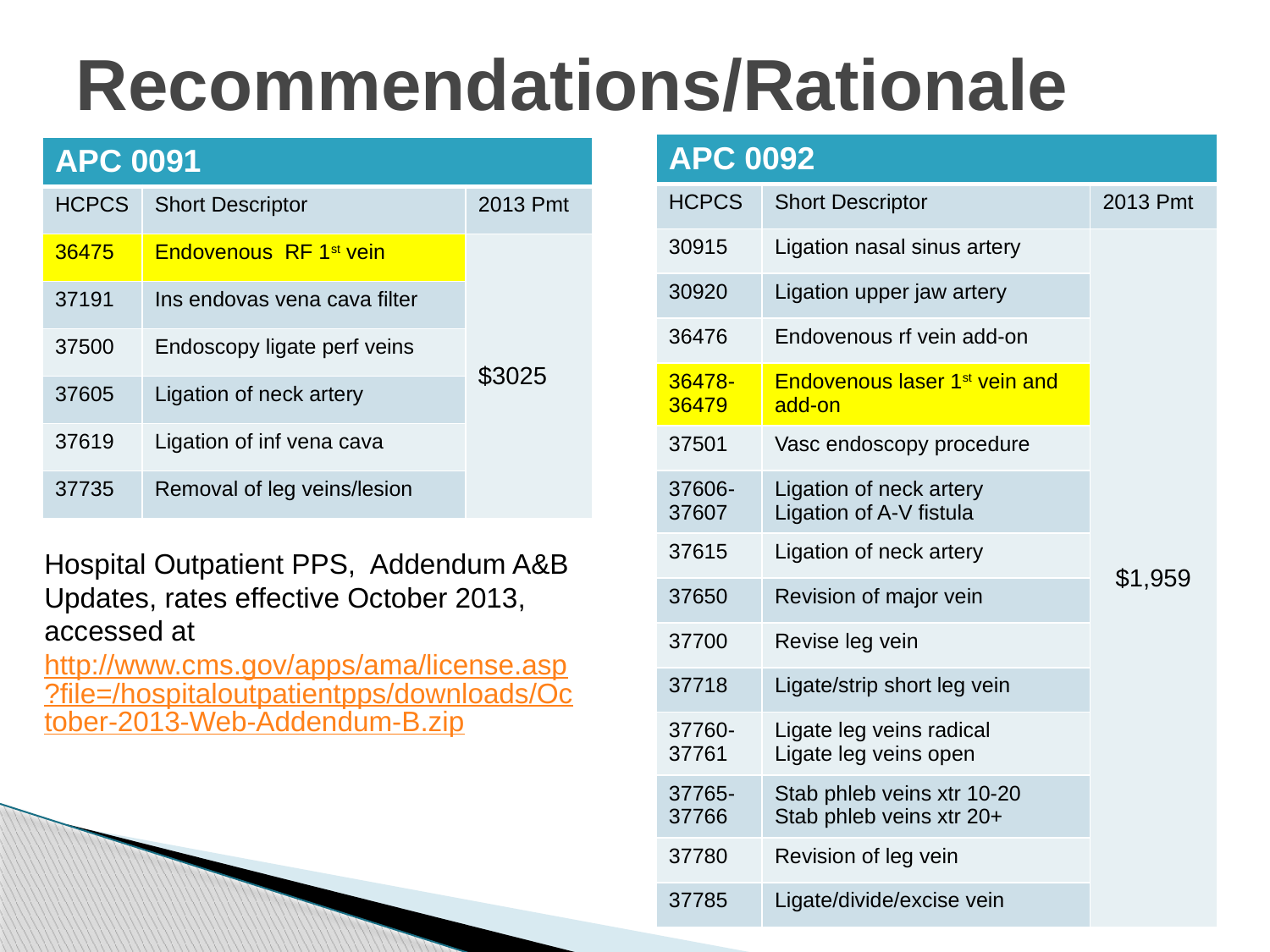

# Recommendations/Rationale
| APC 0092 |  |  |
| --- | --- | --- |
| HCPCS | Short Descriptor | 2013 Pmt |
| 30915 | Ligation nasal sinus artery | $1,959 |
| 30920 | Ligation upper jaw artery |  |
| 36476 | Endovenous rf vein add-on |  |
| 36478-36479 | Endovenous laser 1st vein and add-on |  |
| 37501 | Vasc endoscopy procedure |  |
| 37606-37607 | Ligation of neck artery Ligation of A-V fistula |  |
| 37615 | Ligation of neck artery |  |
| 37650 | Revision of major vein |  |
| 37700 | Revise leg vein |  |
| 37718 | Ligate/strip short leg vein |  |
| 37760-37761 | Ligate leg veins radical Ligate leg veins open |  |
| 37765-37766 | Stab phleb veins xtr 10-20 Stab phleb veins xtr 20+ |  |
| 37780 | Revision of leg vein |  |
| 37785 | Ligate/divide/excise vein |  |
| APC 0091 |  |  |
| --- | --- | --- |
| HCPCS | Short Descriptor | 2013 Pmt |
| 36475 | Endovenous RF 1st vein | $3025 |
| 37191 | Ins endovas vena cava filter |  |
| 37500 | Endoscopy ligate perf veins |  |
| 37605 | Ligation of neck artery |  |
| 37619 | Ligation of inf vena cava |  |
| 37735 | Removal of leg veins/lesion |  |
Hospital Outpatient PPS,  Addendum A&B Updates, rates effective October 2013, accessed at http://www.cms.gov/apps/ama/license.asp?file=/hospitaloutpatientpps/downloads/October-2013-Web-Addendum-B.zip